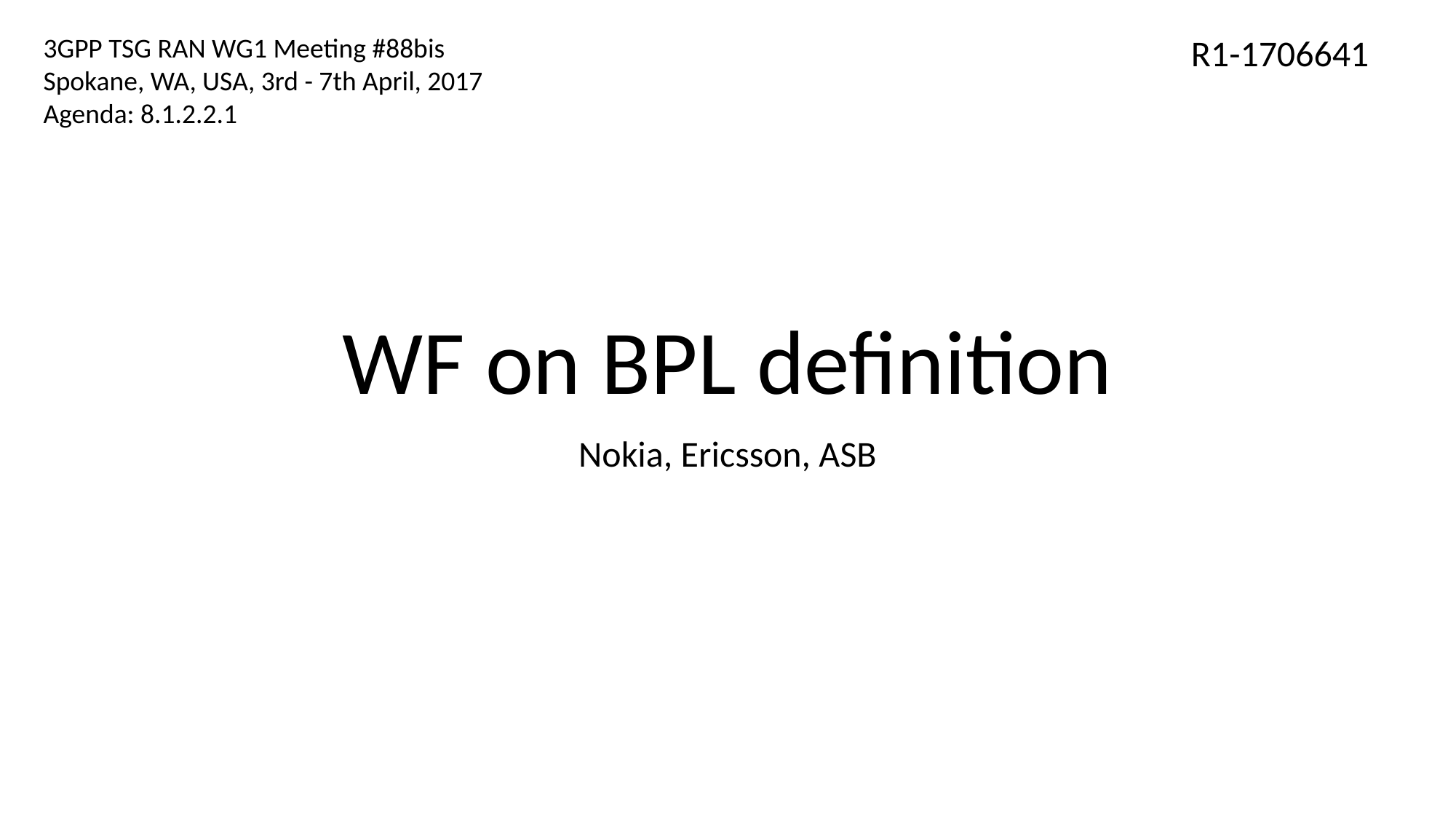

R1-1706641
3GPP TSG RAN WG1 Meeting #88bis
Spokane, WA, USA, 3rd - 7th April, 2017
Agenda: 8.1.2.2.1
# WF on BPL definition
Nokia, Ericsson, ASB